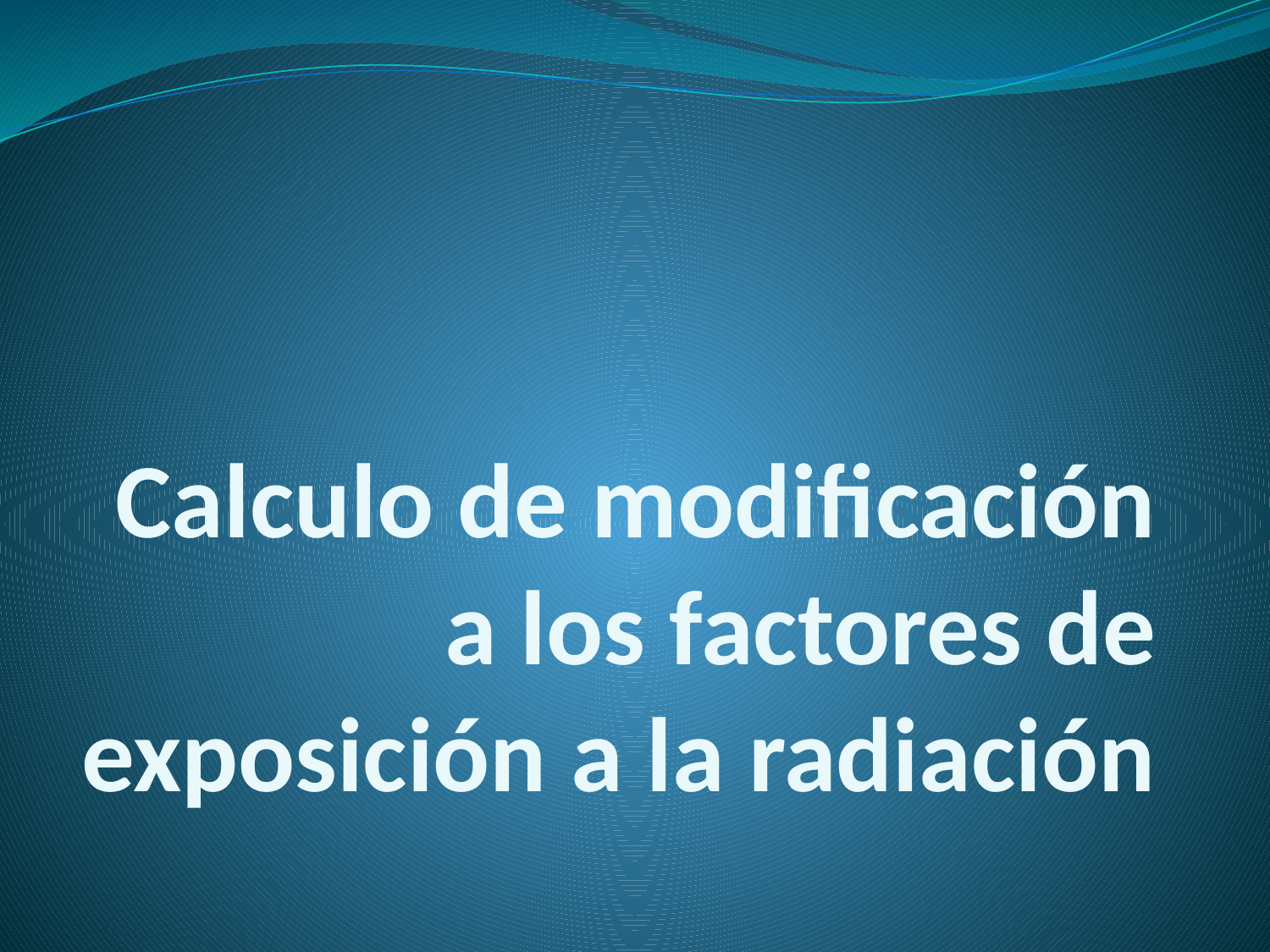

# Calculo de modificación a los factores de exposición a la radiación